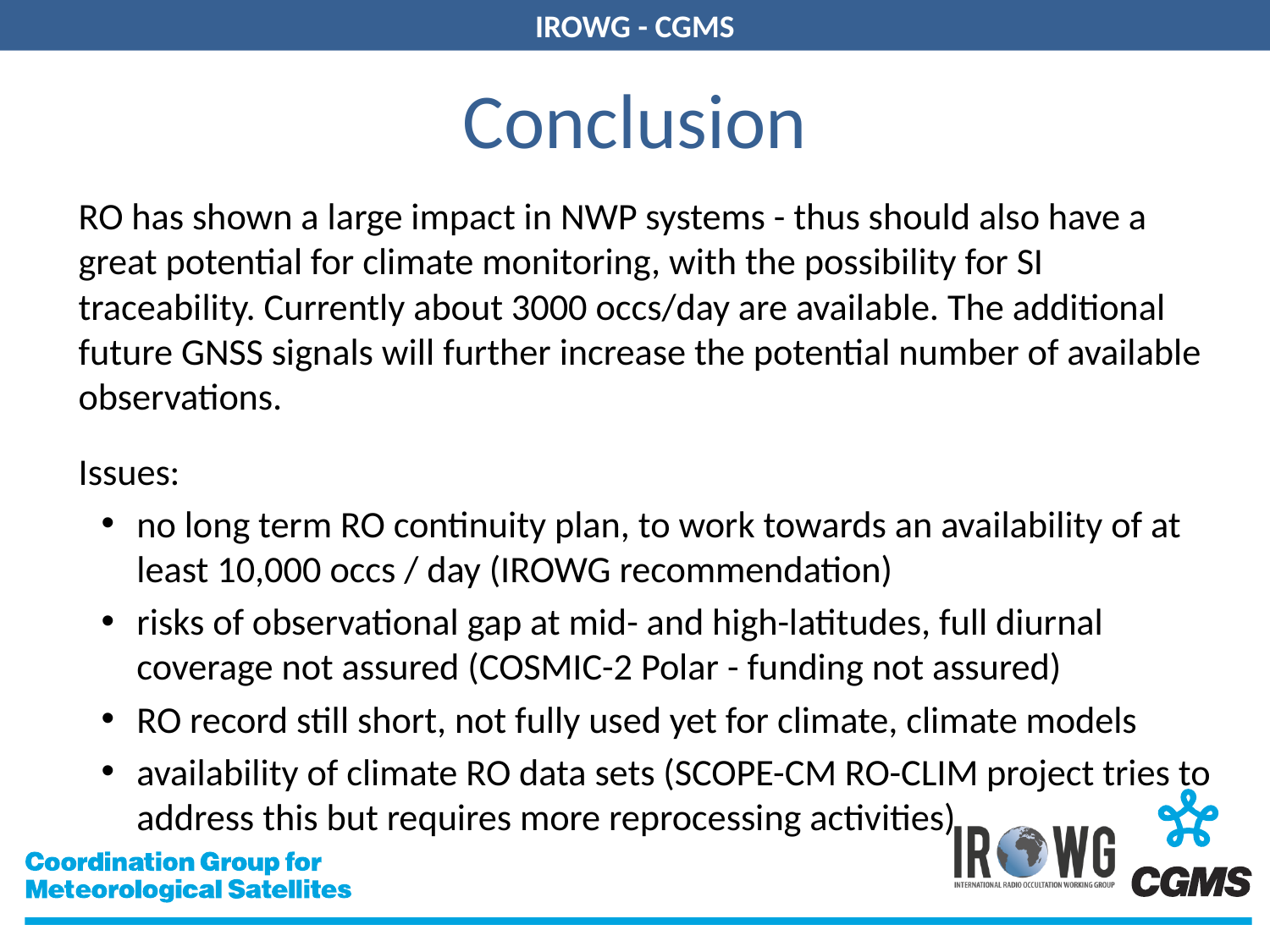

# Conclusion
RO has shown a large impact in NWP systems - thus should also have a great potential for climate monitoring, with the possibility for SI traceability. Currently about 3000 occs/day are available. The additional future GNSS signals will further increase the potential number of available observations.

Issues:
no long term RO continuity plan, to work towards an availability of at least 10,000 occs / day (IROWG recommendation)
risks of observational gap at mid- and high-latitudes, full diurnal coverage not assured (COSMIC-2 Polar - funding not assured)
RO record still short, not fully used yet for climate, climate models
availability of climate RO data sets (SCOPE-CM RO-CLIM project tries to address this but requires more reprocessing activities)